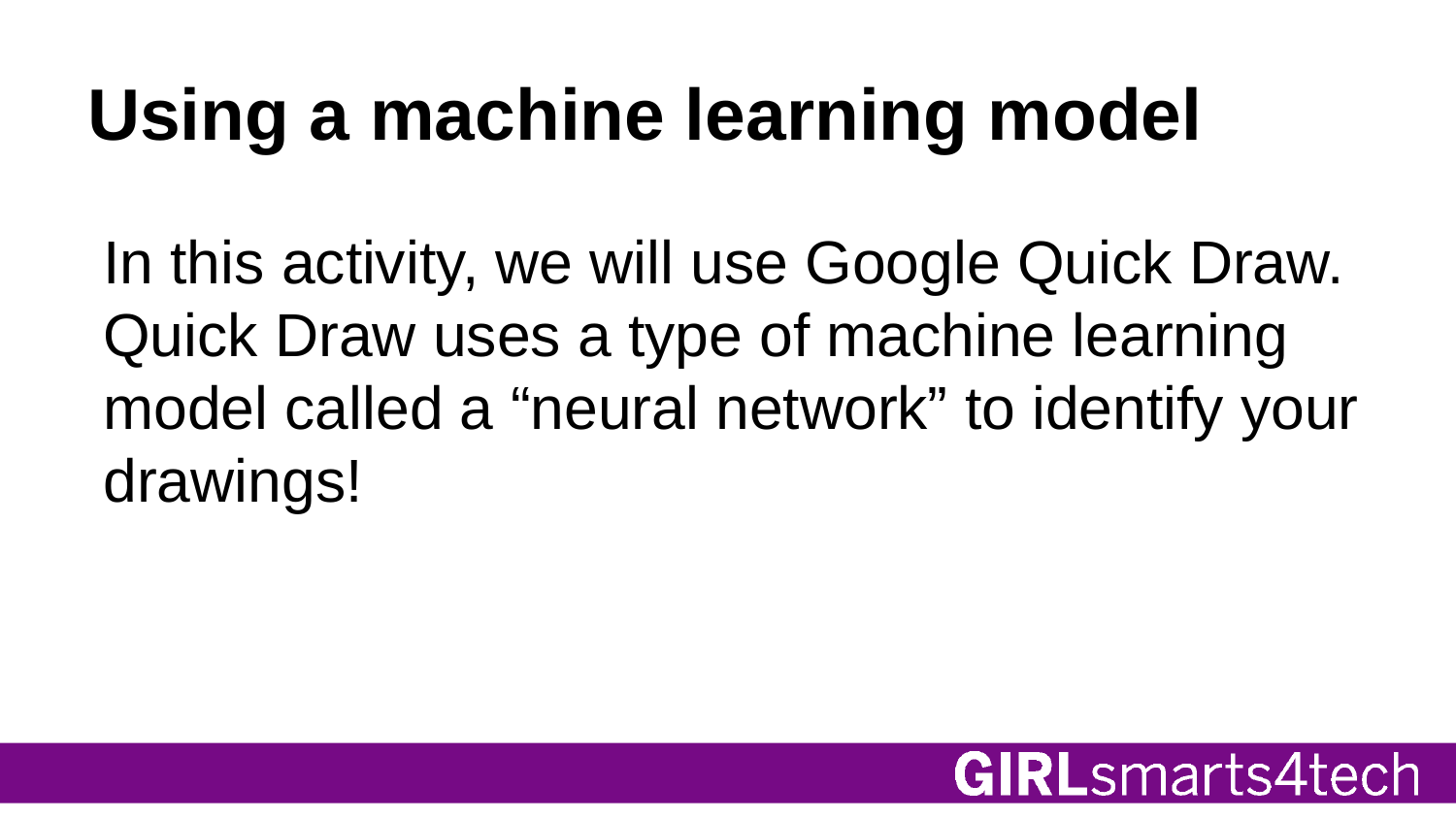

# Using a machine learning model

In this activity, we will use Google Quick Draw. Quick Draw uses a type of machine learning model called a “neural network” to identify your drawings!